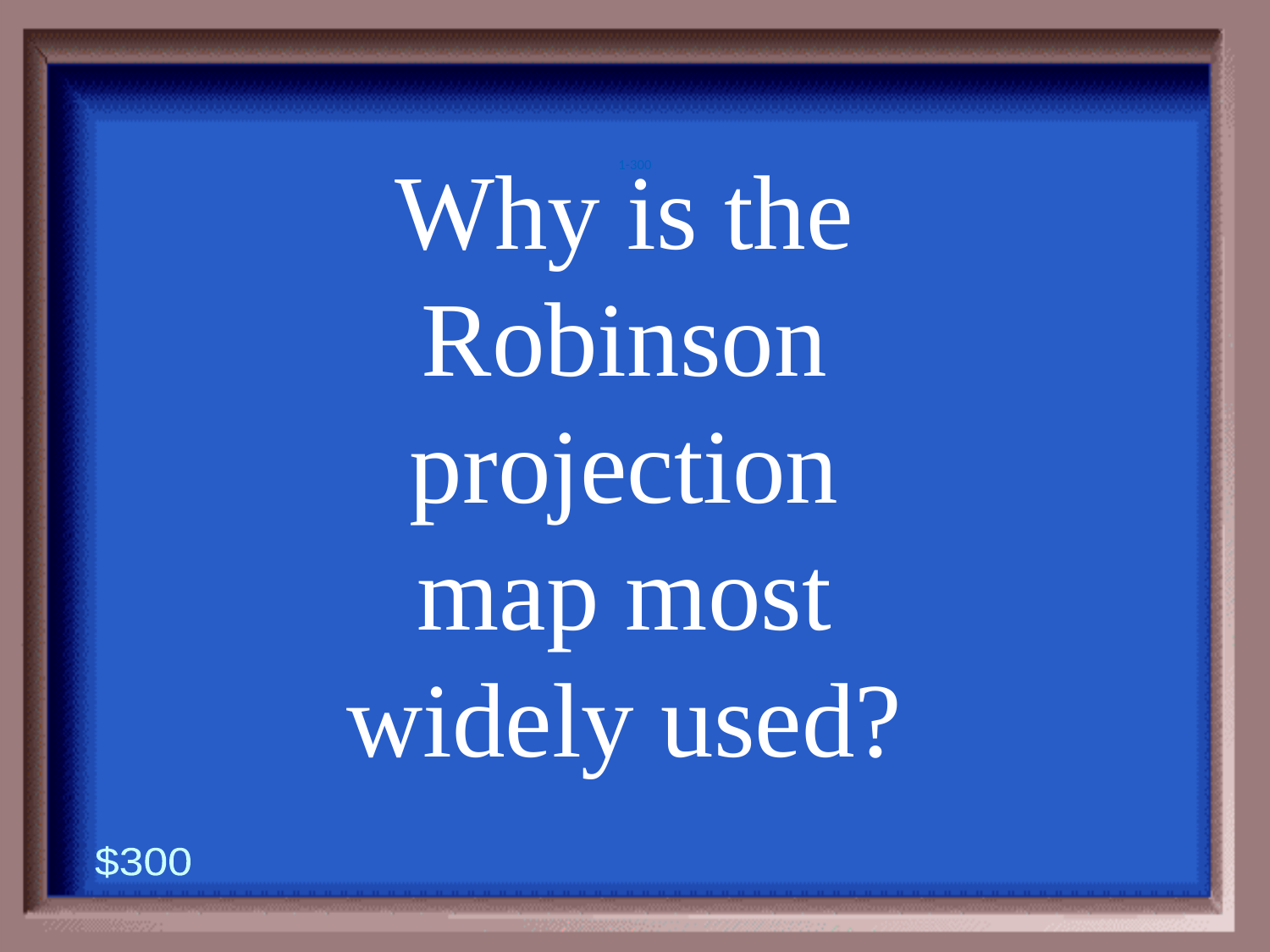

1-300
Why is the Robinson projection map most widely used?
$300